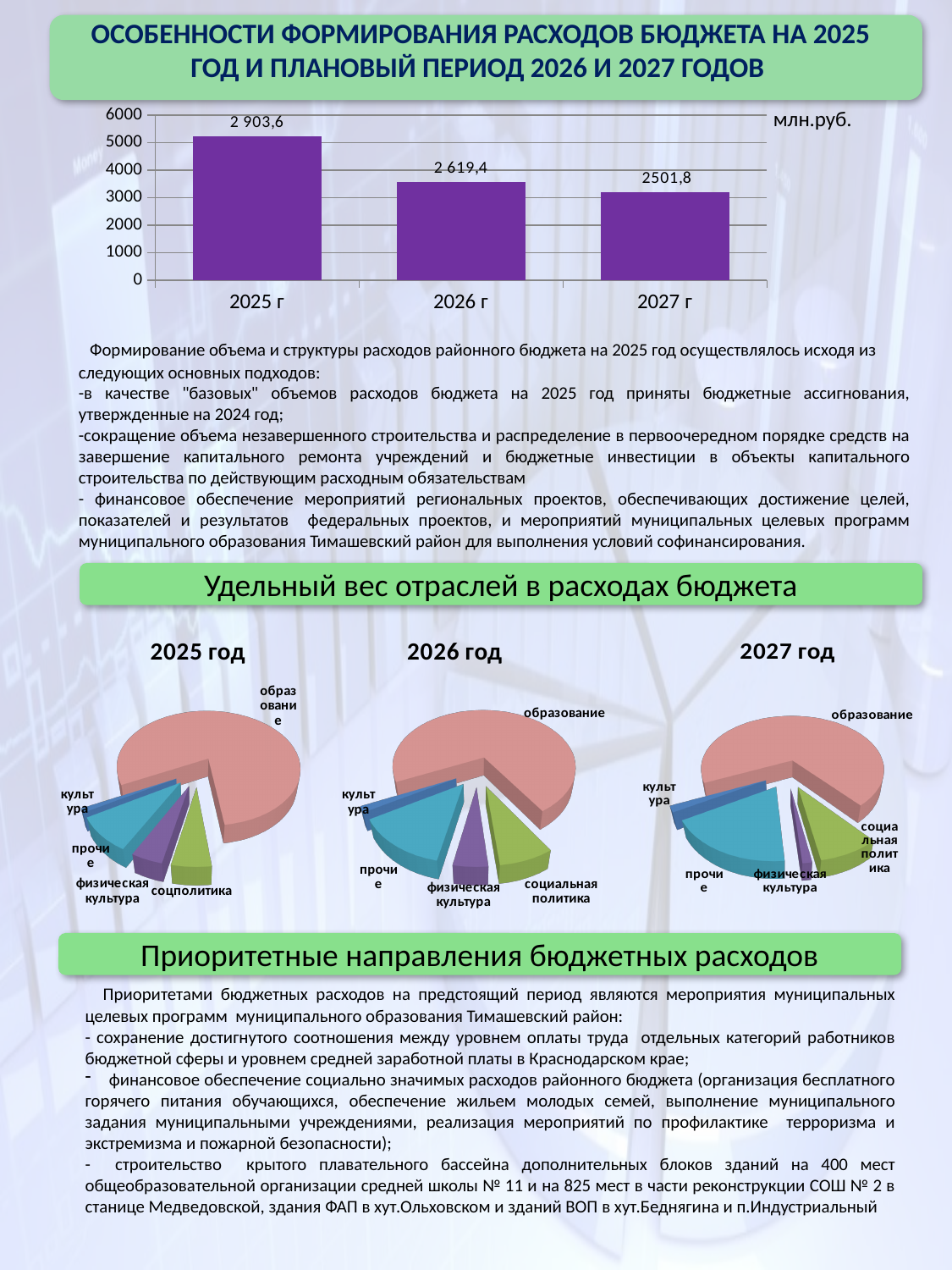

ОСОБЕННОСТИ ФОРМИРОВАНИЯ РАСХОДОВ БЮДЖЕТА НА 2025 ГОД И ПЛАНОВЫЙ ПЕРИОД 2026 И 2027 ГОДОВ

млн.руб.

### Chart

| Category | Столбец1 |
|---|---|
| 2025 г | 5238.1 |
| 2026 г | 3560.7 |
| 2027 г | 3184.8 |
  Формирование объема и структуры расходов районного бюджета на 2025 год осуществлялось исходя из следующих основных подходов:
-в качестве "базовых" объемов расходов бюджета на 2025 год приняты бюджетные ассигнования, утвержденные на 2024 год;
-сокращение объема незавершенного строительства и распределение в первоочередном порядке средств на завершение капитального ремонта учреждений и бюджетные инвестиции в объекты капитального строительства по действующим расходным обязательствам
- финансовое обеспечение мероприятий региональных проектов, обеспечивающих достижение целей, показателей и результатов  федеральных проектов, и мероприятий муниципальных целевых программ муниципального образования Тимашевский район для выполнения условий софинансирования.
Удельный вес отраслей в расходах бюджета

[unsupported chart]

[unsupported chart]

[unsupported chart]

Приоритетные направления бюджетных расходов
  Приоритетами бюджетных расходов на предстоящий период являются мероприятия муниципальных целевых программ  муниципального образования Тимашевский район:
- сохранение достигнутого соотношения между уровнем оплаты труда  отдельных категорий работников бюджетной сферы и уровнем средней заработной платы в Краснодарском крае;
    финансовое обеспечение социально значимых расходов районного бюджета (организация бесплатного горячего питания обучающихся, обеспечение жильем молодых семей, выполнение муниципального задания муниципальными учреждениями, реализация мероприятий по профилактике  терроризма и экстремизма и пожарной безопасности);
-  строительство  крытого плавательного бассейна дополнительных блоков зданий на 400 мест общеобразовательной организации средней школы № 11 и на 825 мест в части реконструкции СОШ № 2 в станице Медведовской, здания ФАП в хут.Ольховском и зданий ВОП в хут.Беднягина и п.Индустриальный